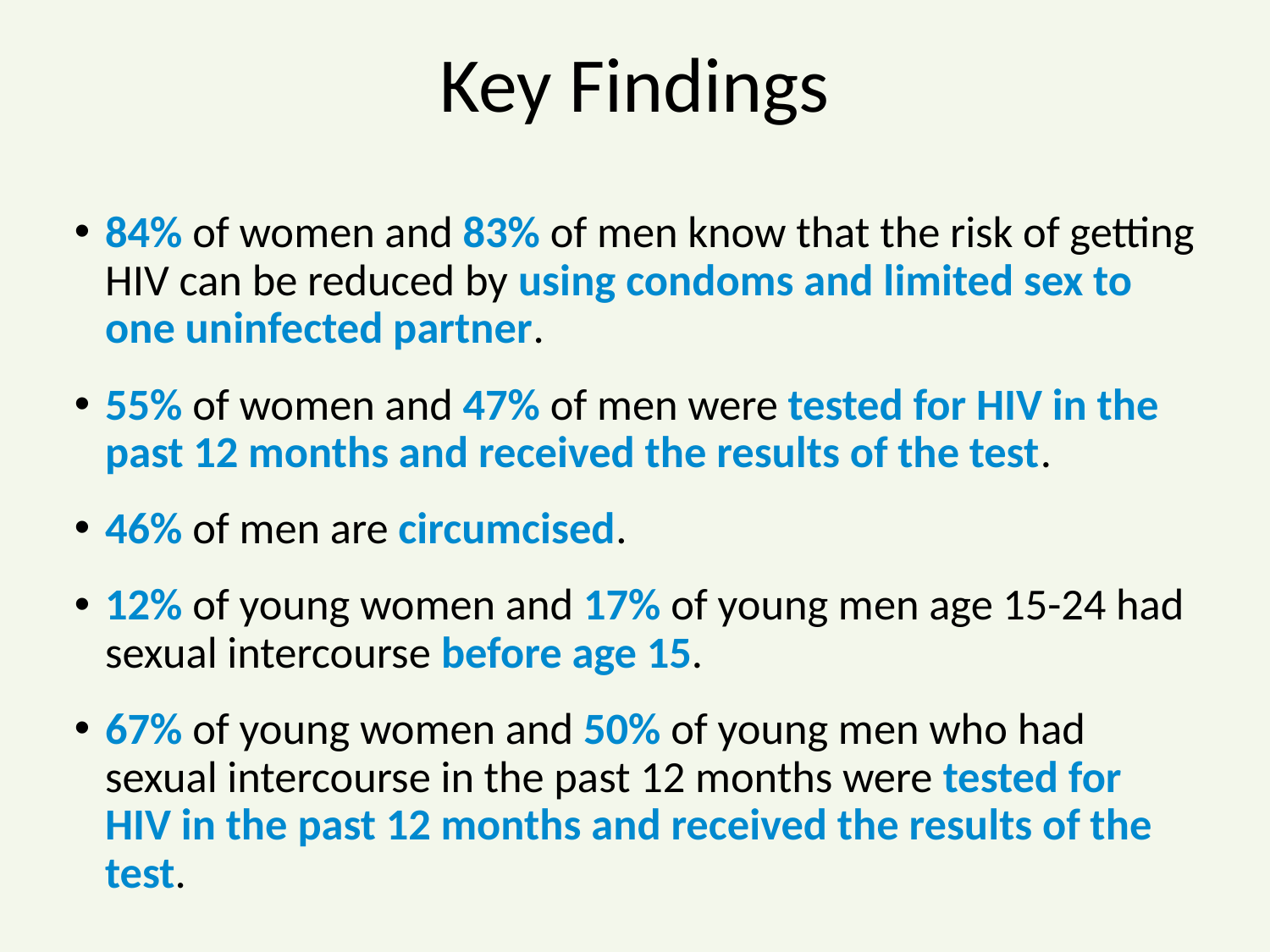

# Key Findings
84% of women and 83% of men know that the risk of getting HIV can be reduced by using condoms and limited sex to one uninfected partner.
55% of women and 47% of men were tested for HIV in the past 12 months and received the results of the test.
46% of men are circumcised.
12% of young women and 17% of young men age 15-24 had sexual intercourse before age 15.
67% of young women and 50% of young men who had sexual intercourse in the past 12 months were tested for HIV in the past 12 months and received the results of the test.